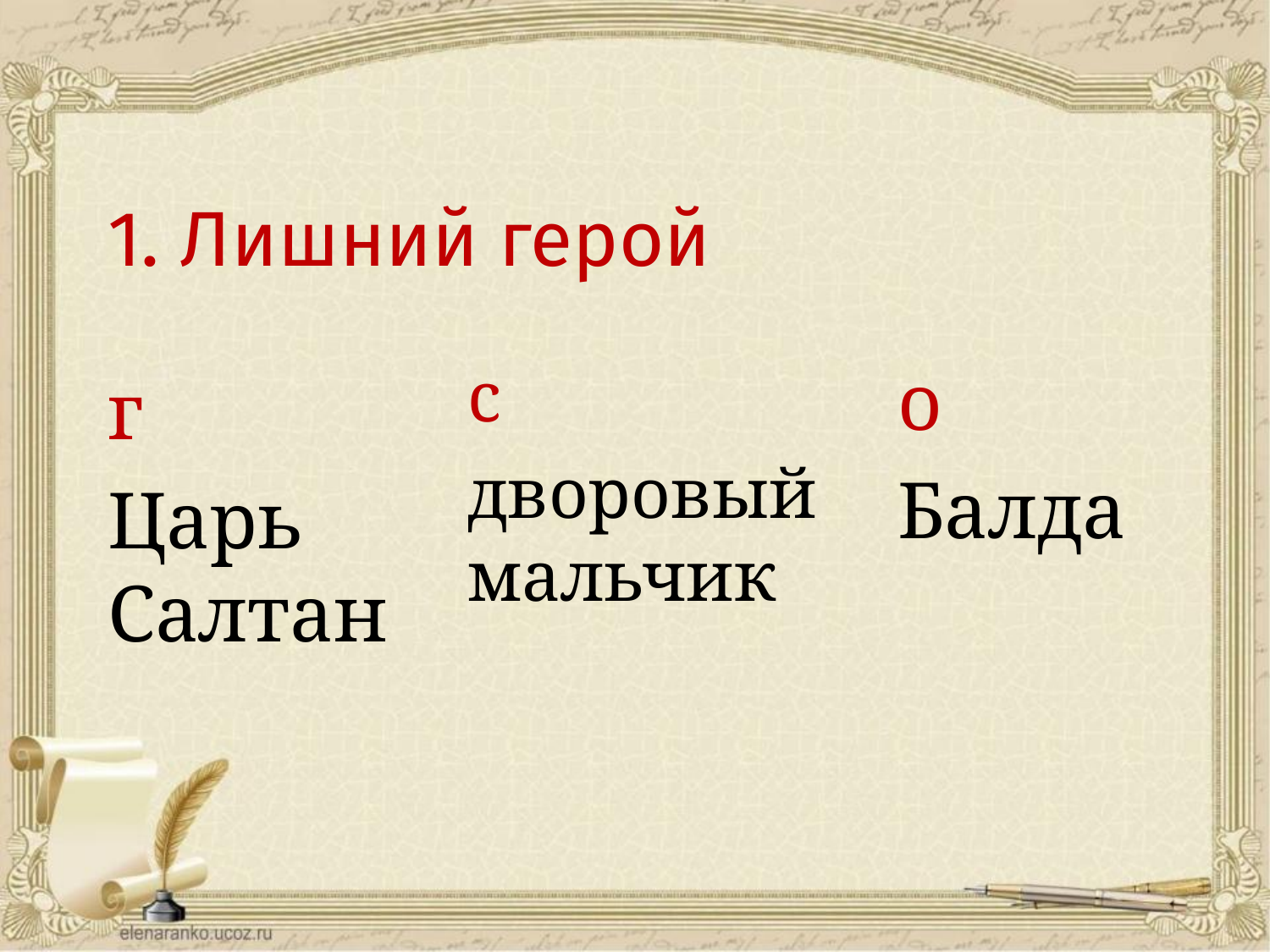

# 1. Лишний герой
с
дворовый мальчик
о
Балда
г
Царь Салтан